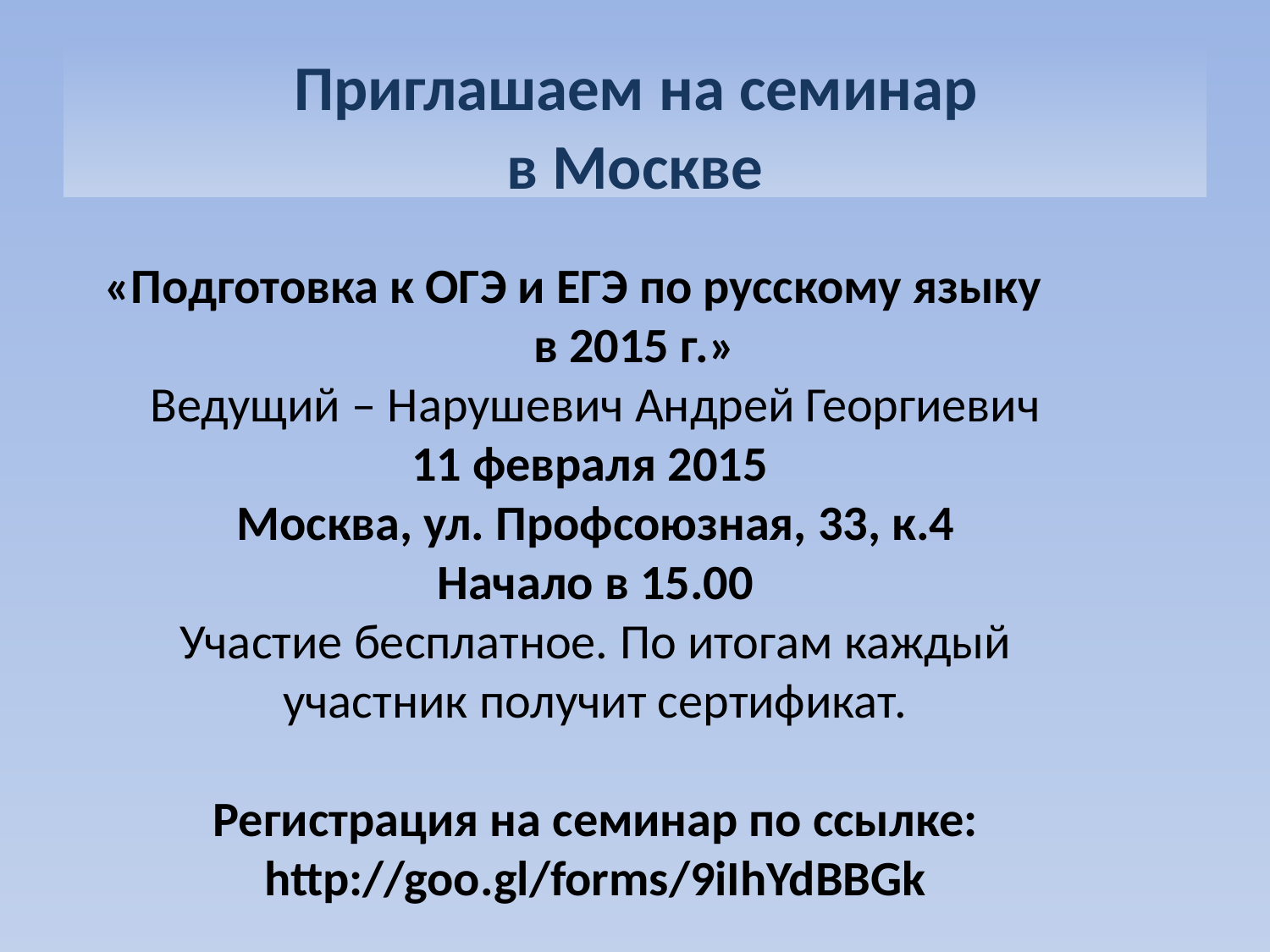

# Приглашаем на семинар в Москве

«Подготовка к ОГЭ и ЕГЭ по русскому языку            в 2015 г.»
Ведущий – Нарушевич Андрей Георгиевич
 11 февраля 2015
Москва, ул. Профсоюзная, 33, к.4
Начало в 15.00
Участие бесплатное. По итогам каждый участник получит сертификат.

Регистрация на семинар по ссылке:
http://goo.gl/forms/9iIhYdBBGk